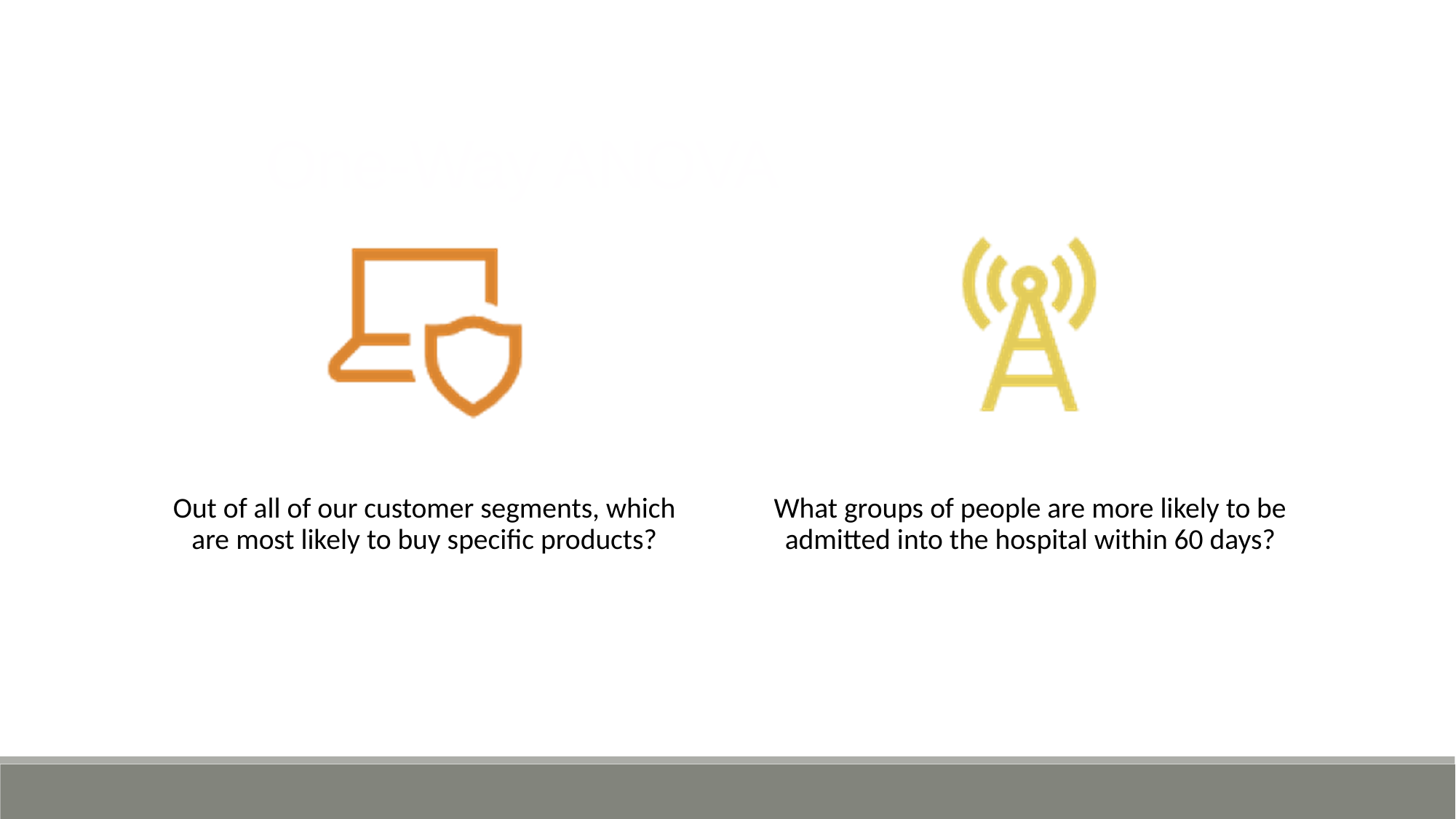

One-Way ANOVA
Out of all of our customer segments, which are most likely to buy specific products?
What groups of people are more likely to be admitted into the hospital within 60 days?